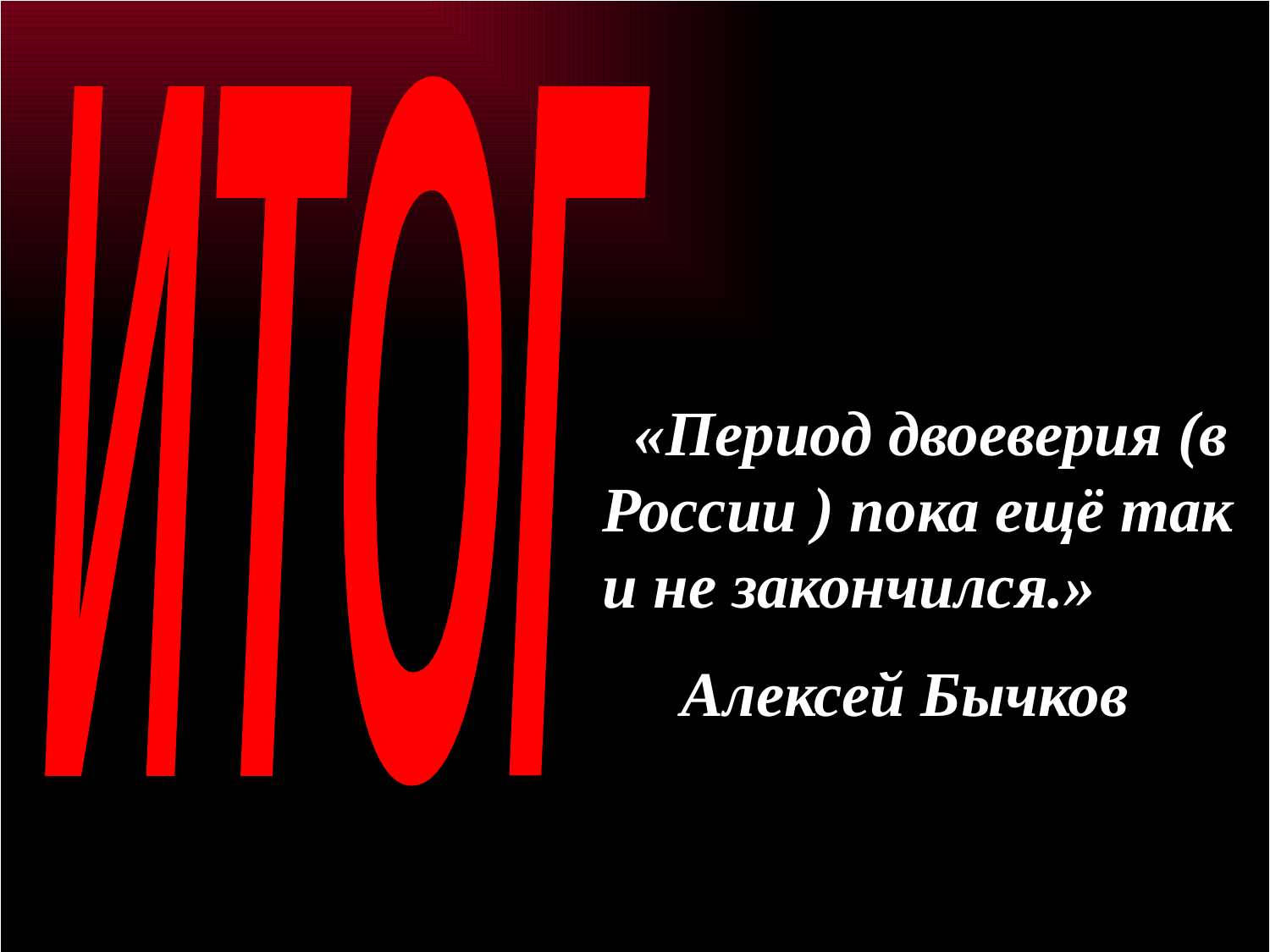

#
ИТОГ

  «Период двоеверия (в России ) пока ещё так и не закончился.»
     Алексей Бычков